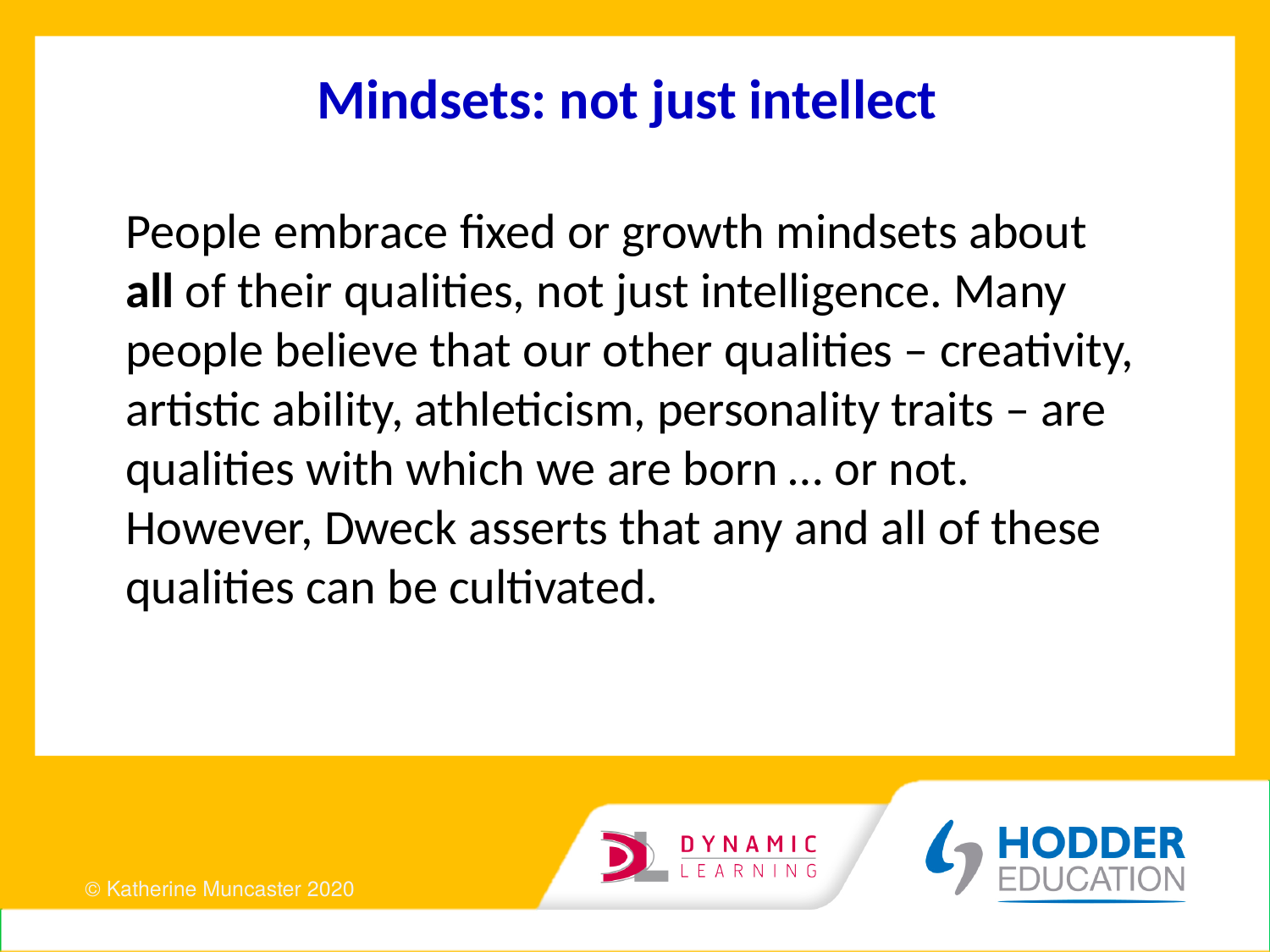

# Mindsets: not just intellect
People embrace fixed or growth mindsets about all of their qualities, not just intelligence. Many people believe that our other qualities – creativity, artistic ability, athleticism, personality traits – are qualities with which we are born … or not. However, Dweck asserts that any and all of these qualities can be cultivated.